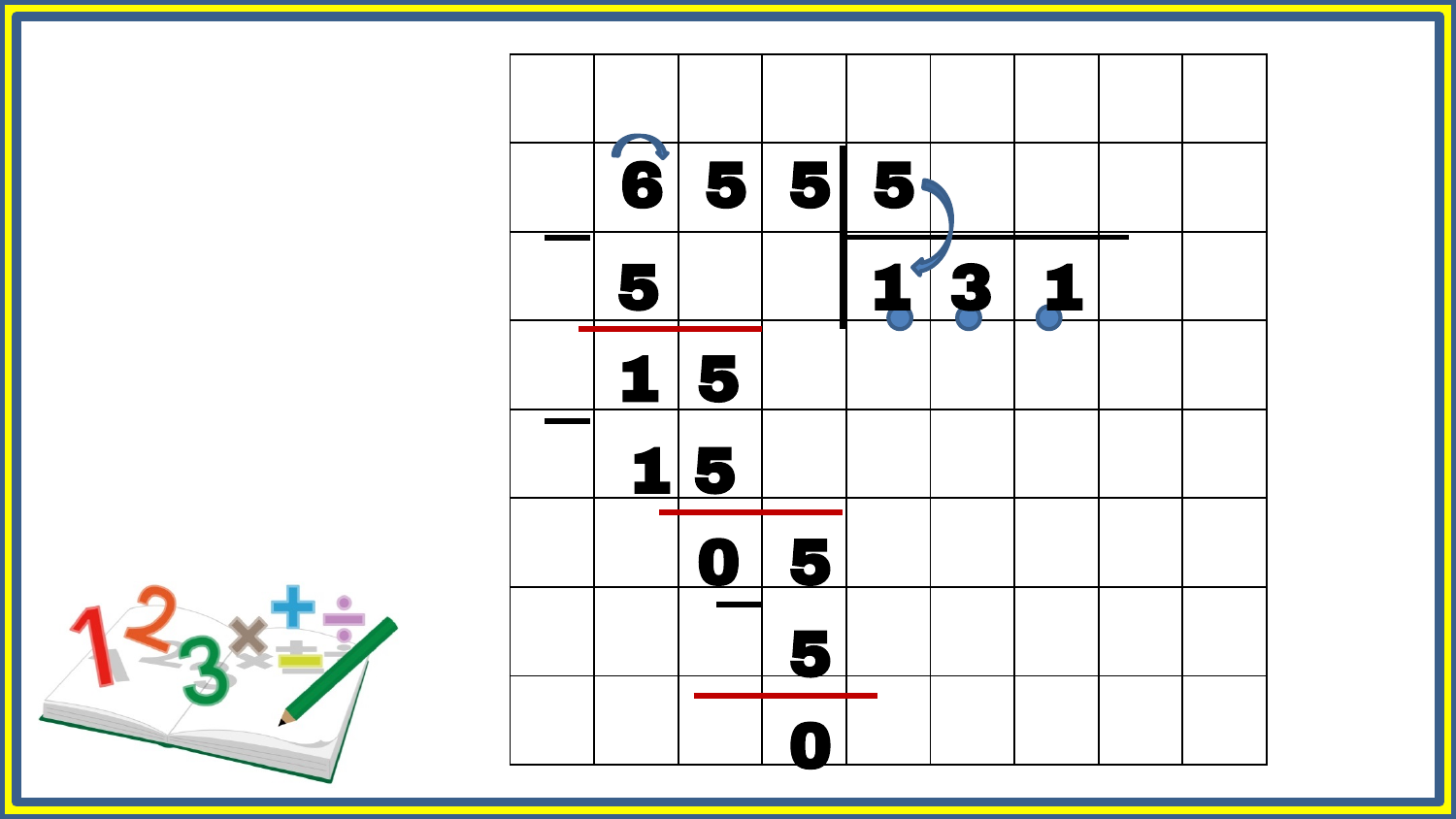

|  |  |  |  |  |  |  |  |  |
| --- | --- | --- | --- | --- | --- | --- | --- | --- |
|  | 6 | 5 | 5 | 5 |  |  |  |  |
|  |  |  |  |  |  |  |  |  |
|  |  |  |  |  |  |  |  |  |
|  |  |  |  |  |  |  |  |  |
|  |  |  |  |  |  |  |  |  |
|  |  |  |  |  |  |  |  |  |
|  |  |  |  |  |  |  |  |  |

5
1
3
1

1
5
1 5
0
5
5
0